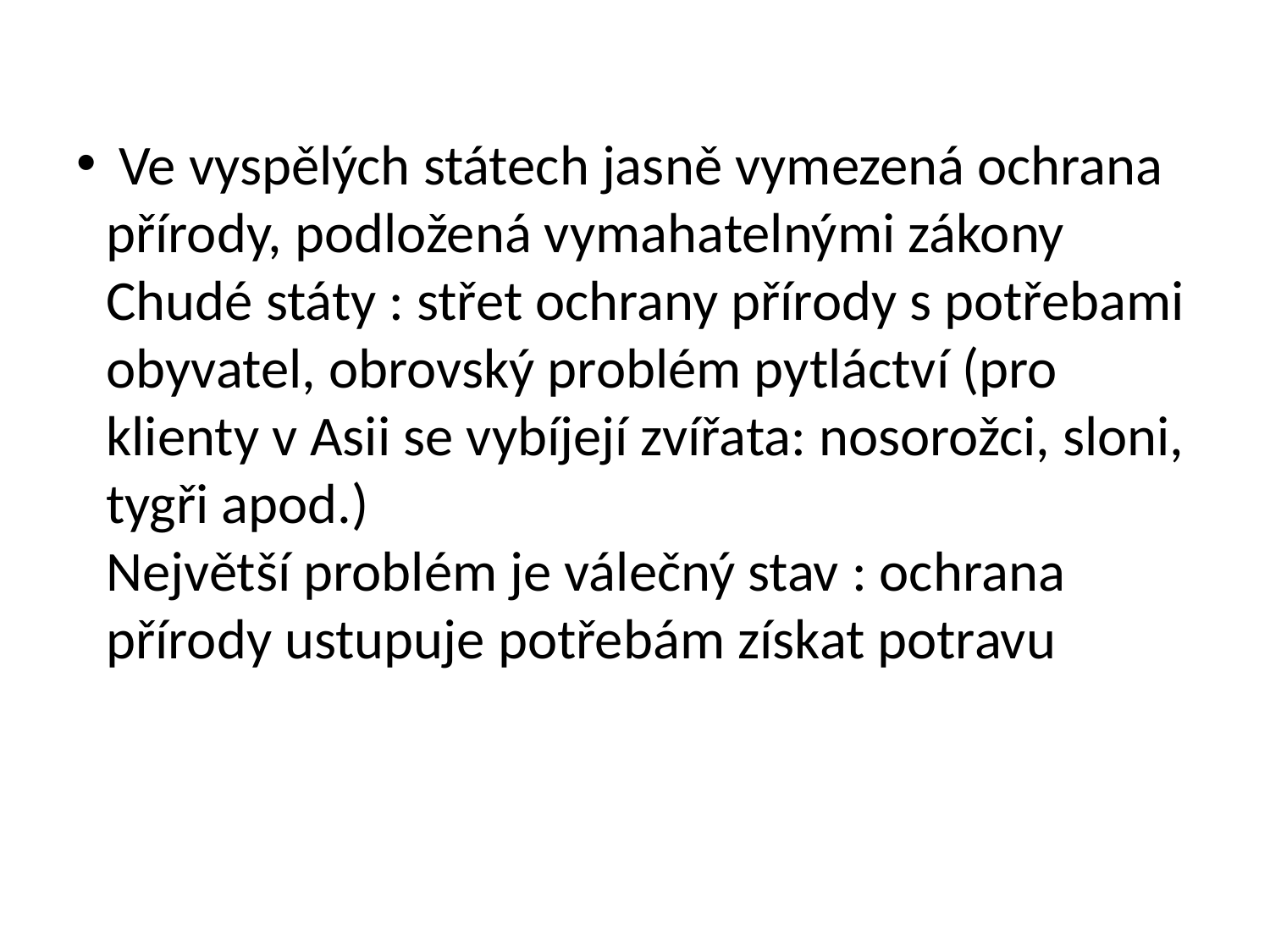

# Ve vyspělých státech jasně vymezená ochrana přírody, podložená vymahatelnými zákony Chudé státy : střet ochrany přírody s potřebami obyvatel, obrovský problém pytláctví (pro klienty v Asii se vybíjejí zvířata: nosorožci, sloni, tygři apod.) Největší problém je válečný stav : ochrana přírody ustupuje potřebám získat potravu